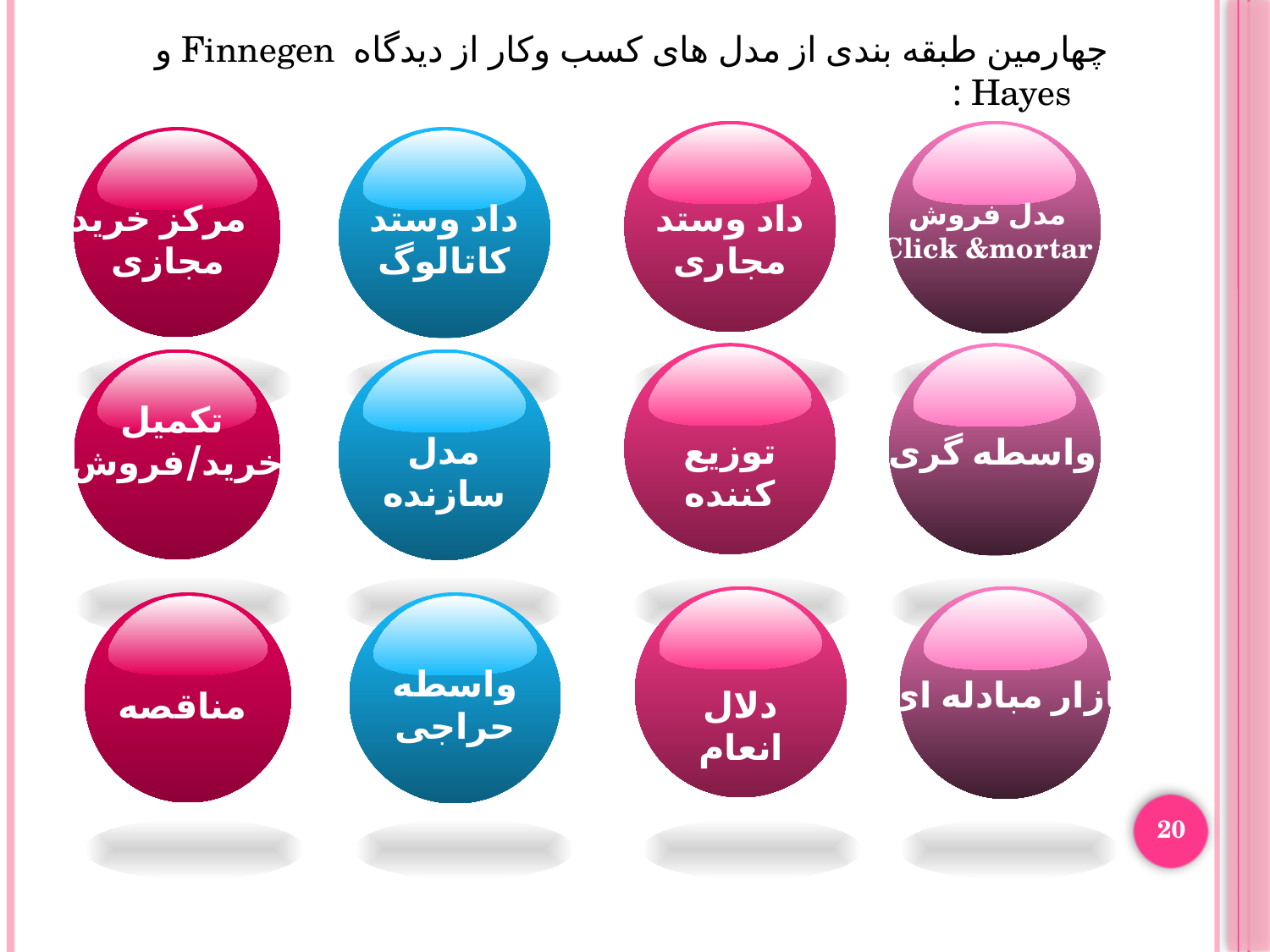

چهارمین طبقه بندی از مدل های کسب وکار از دیدگاه  Finnegen و Hayes :

داد وستد مجاری

مدل فروش
Click &mortar

مرکز خرید
مجازی

داد وستد کاتالوگ

توزیع کننده

واسطه گری

تکمیل
 خرید/فروش

مدل سازنده

دلال انعام

بازار مبادله ای

مناقصه

واسطه حراجی

20